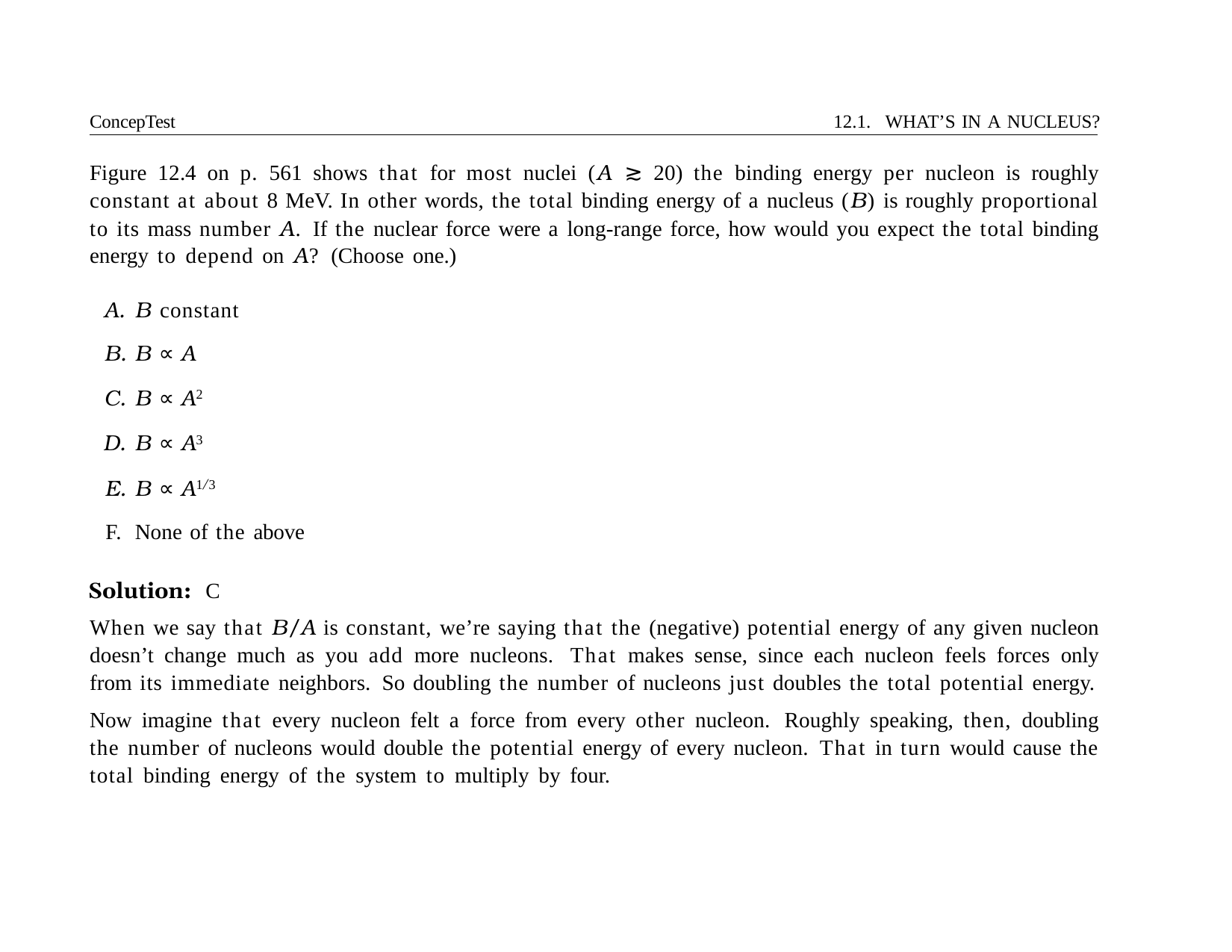

ConcepTest	12.1.  WHAT’S IN A NUCLEUS?

Figure 12.4 on p. 561 shows that for most nuclei (A ≳ 20) the binding energy per nucleon is roughly constant at about 8 MeV. In other words, the total binding energy of a nucleus (B) is roughly proportional to its mass number A. If the nuclear force were a long-range force, how would you expect the total binding energy to depend on A? (Choose one.)

B constant
B ∝ A
B ∝ A2
B ∝ A3
B ∝ A1/3
None of the above

Solution:  C
When we say that B/A is constant, we’re saying that the (negative) potential energy of any given nucleon doesn’t change much as you add more nucleons.  That makes sense, since each nucleon feels forces only from its immediate neighbors. So doubling the number of nucleons just doubles the total potential energy.
Now imagine that every nucleon felt a force from every other nucleon.  Roughly speaking, then, doubling the number of nucleons would double the potential energy of every nucleon. That in turn would cause the total binding energy of the system to multiply by four.